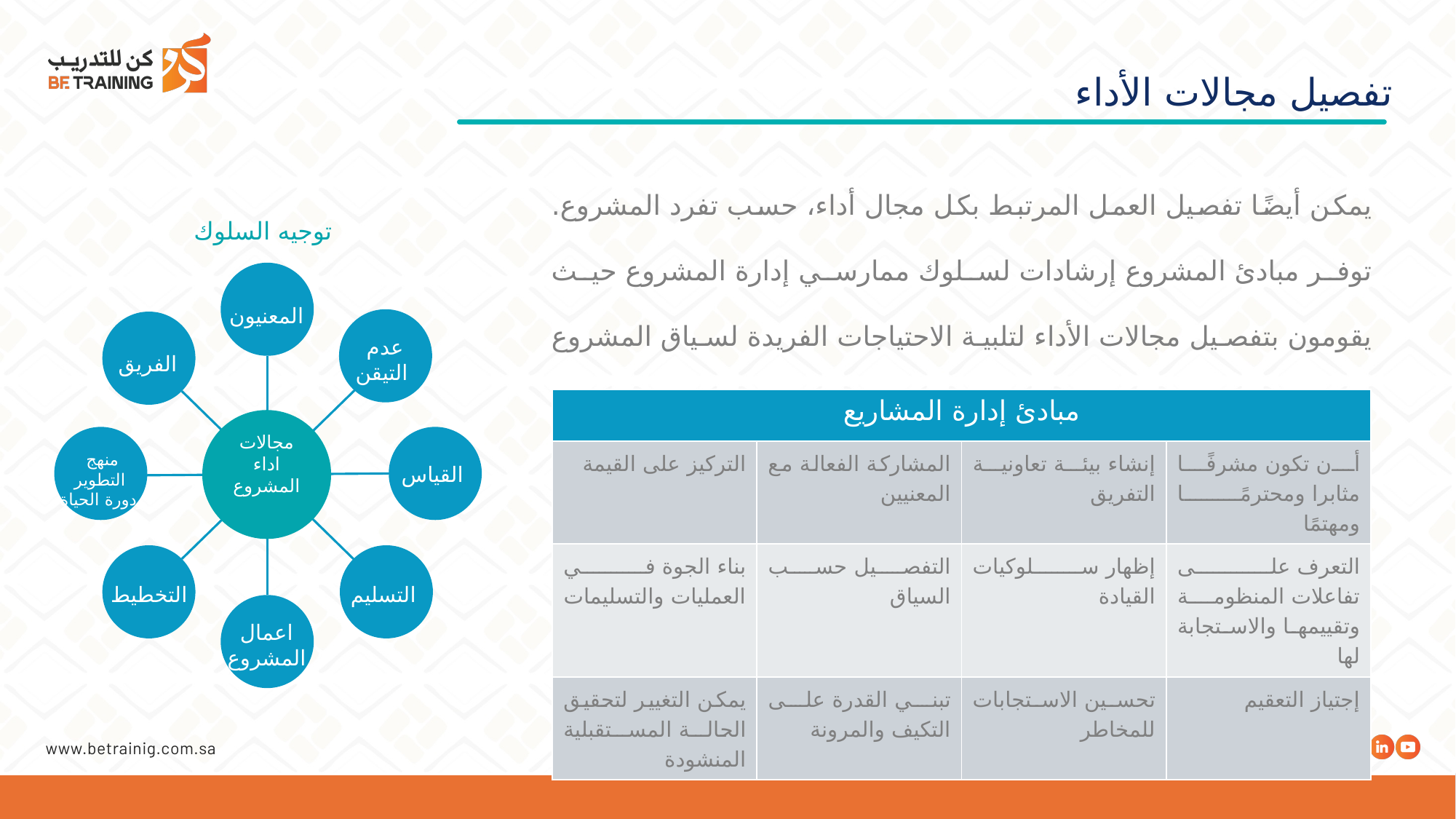

تفصيل مجالات الأداء
يمكن أيضًا تفصيل العمل المرتبط بكل مجال أداء، حسب تفرد المشروع. توفر مبادئ المشروع إرشادات لسلوك ممارسي إدارة المشروع حيث يقومون بتفصيل مجالات الأداء لتلبية الاحتياجات الفريدة لسياق المشروع والبيئة
توجيه السلوك

المعنيون

عدم
 التيقن
الفريق
| مبادئ إدارة المشاريع |  |  |  |
| --- | --- | --- | --- |
| التركيز على القيمة | المشاركة الفعالة مع المعنيين | إنشاء بيئة تعاونية التفريق | أن تكون مشرفًا مثابرا ومحترمًا ومهتمًا |
| بناء الجوة في العمليات والتسليمات | التفصيل حسب السياق | إظهار سلوكيات القيادة | التعرف على تفاعلات المنظومة وتقييمها والاستجابة لها |
| يمكن التغيير لتحقيق الحالة المستقبلية المنشودة | تبني القدرة على التكيف والمرونة | تحسين الاستجابات للمخاطر | إجتياز التعقيم |
مجالات اداء المشروع

منهج
 التطوير ودورة الحياة
القياس

التسليم
التخطيط

اعمال المشروع